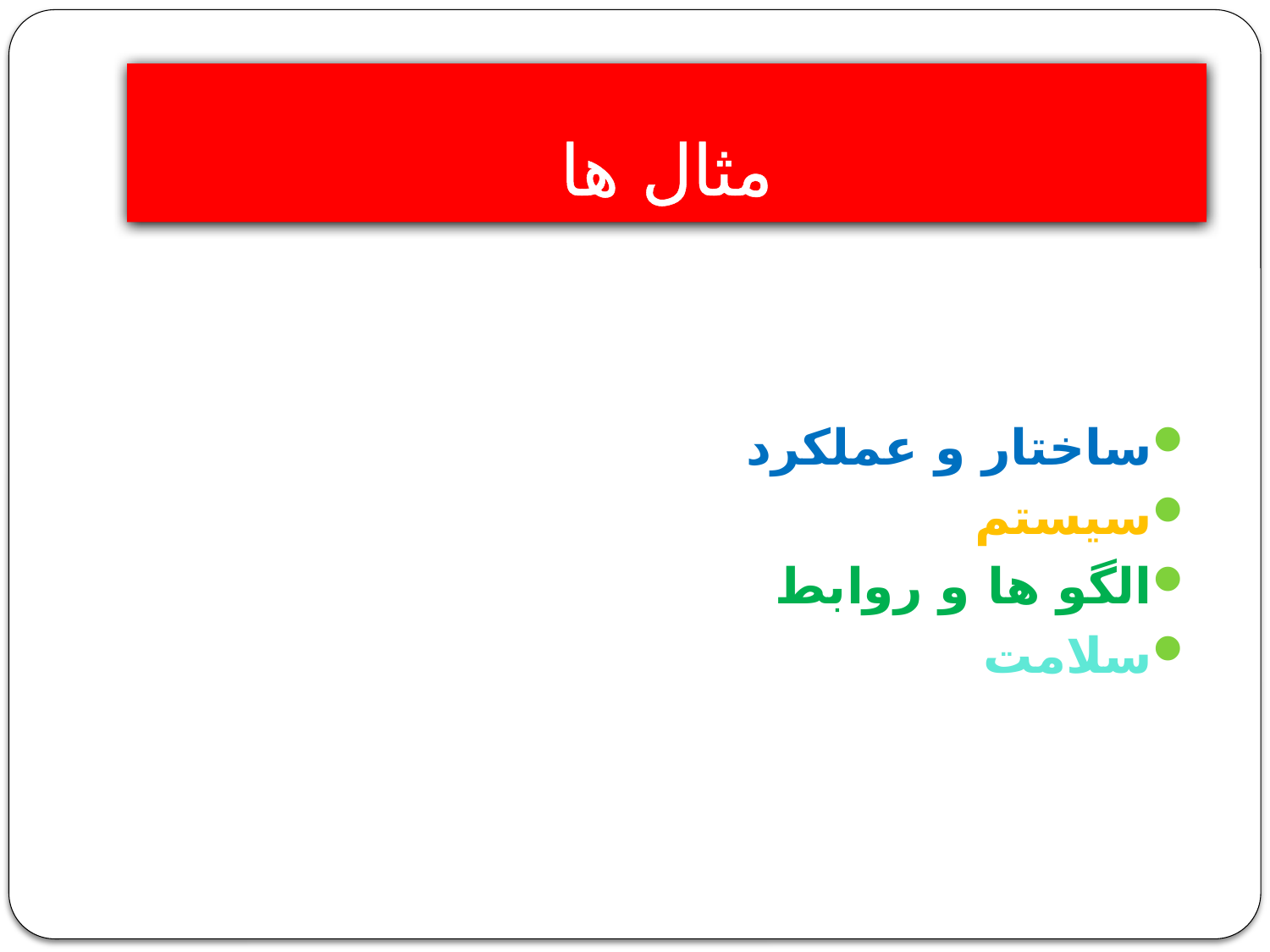

# مثال ها

ساختار و عملکرد
سیستم
الگو ها و روابط
سلامت